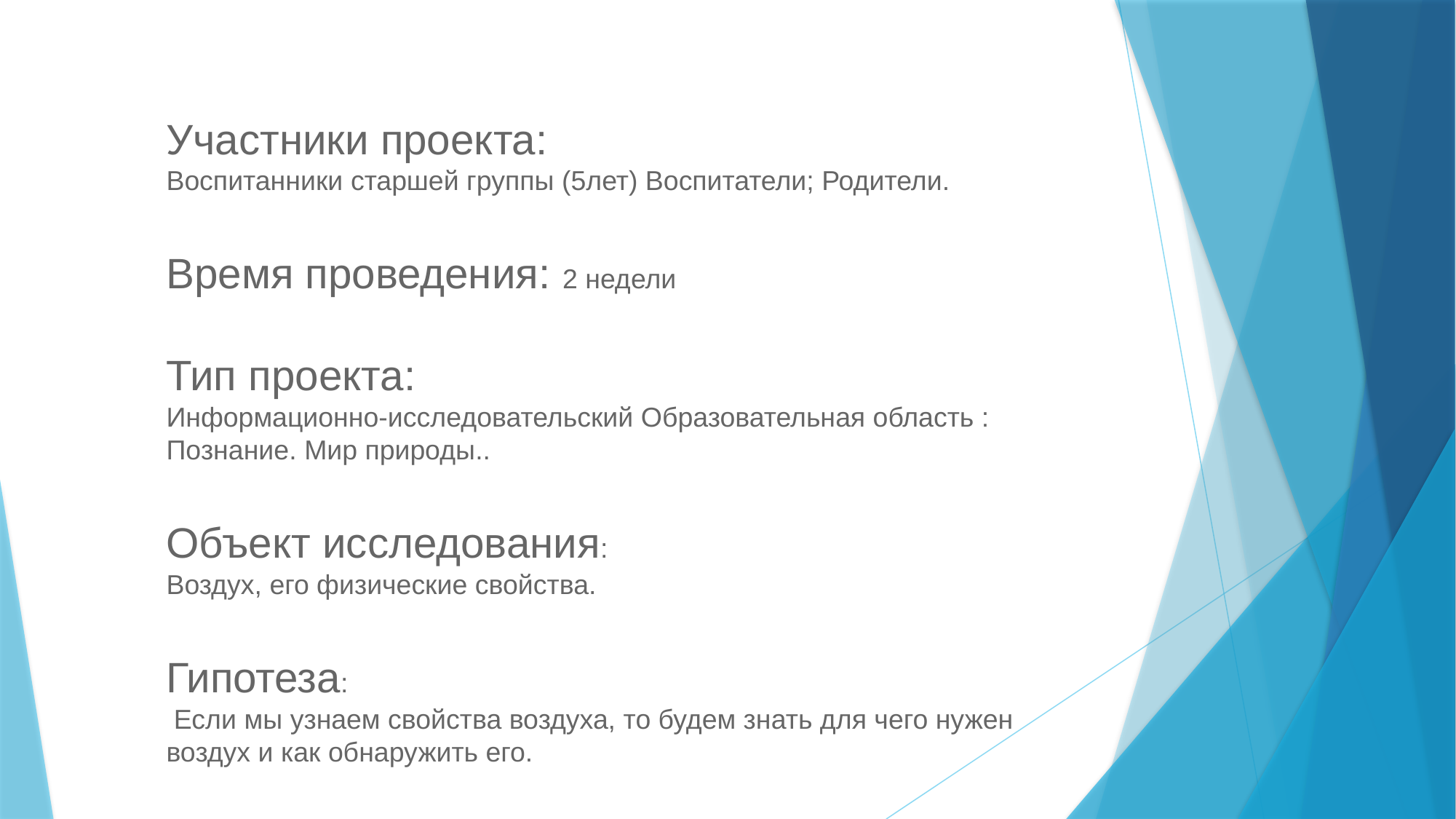

Участники проекта:
Воспитанники старшей группы (5лет) Воспитатели; Родители.

Время проведения: 2 недели

Тип проекта:
Информационно-исследовательский Образовательная область : Познание. Мир природы..

Объект исследования:
Воздух, его физические свойства.

Гипотеза:
 Если мы узнаем свойства воздуха, то будем знать для чего нужен воздух и как обнаружить его.